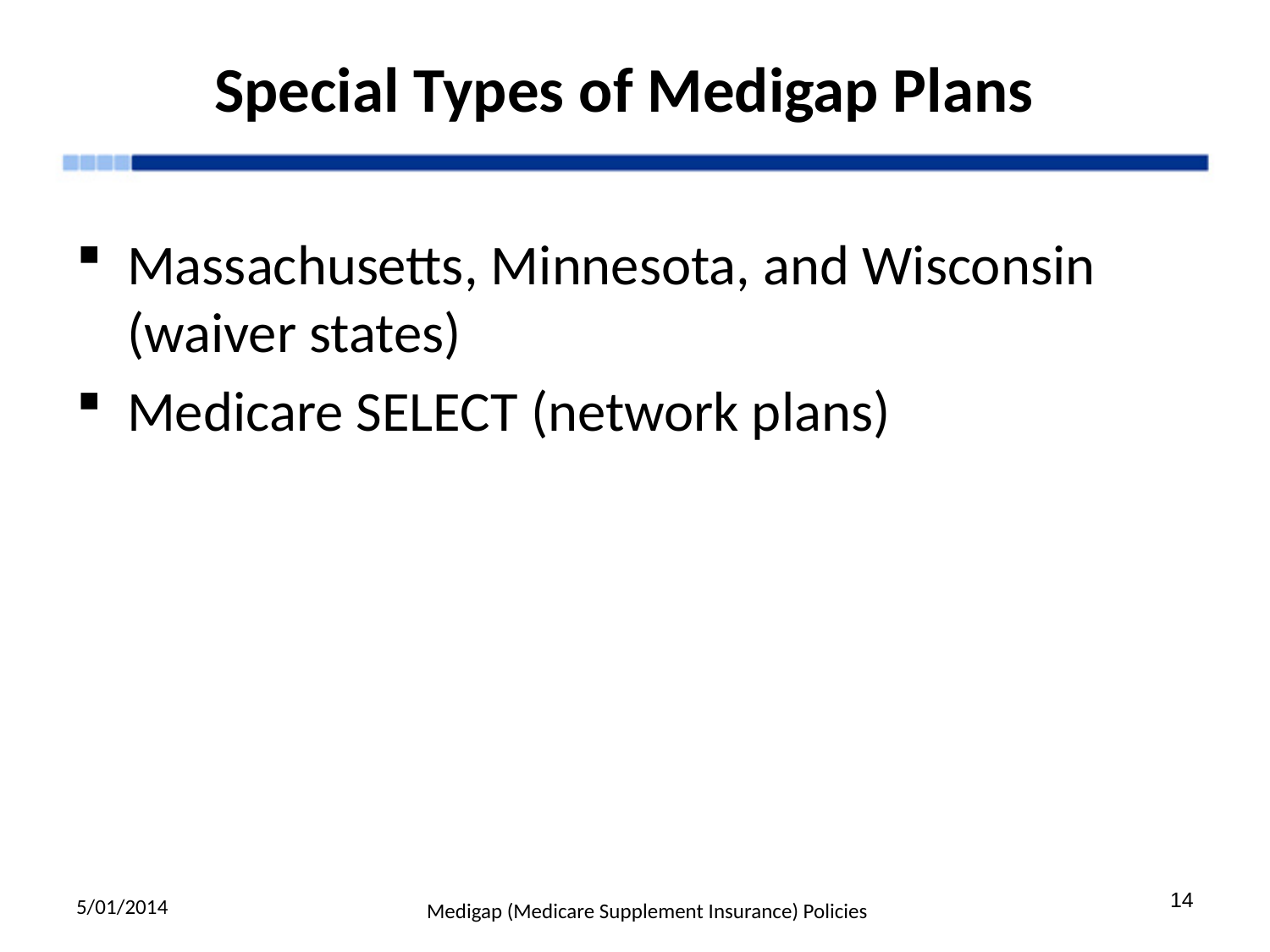

# Special Types of Medigap Plans
Massachusetts, Minnesota, and Wisconsin (waiver states)
Medicare SELECT (network plans)
5/01/2014
14
Medigap (Medicare Supplement Insurance) Policies